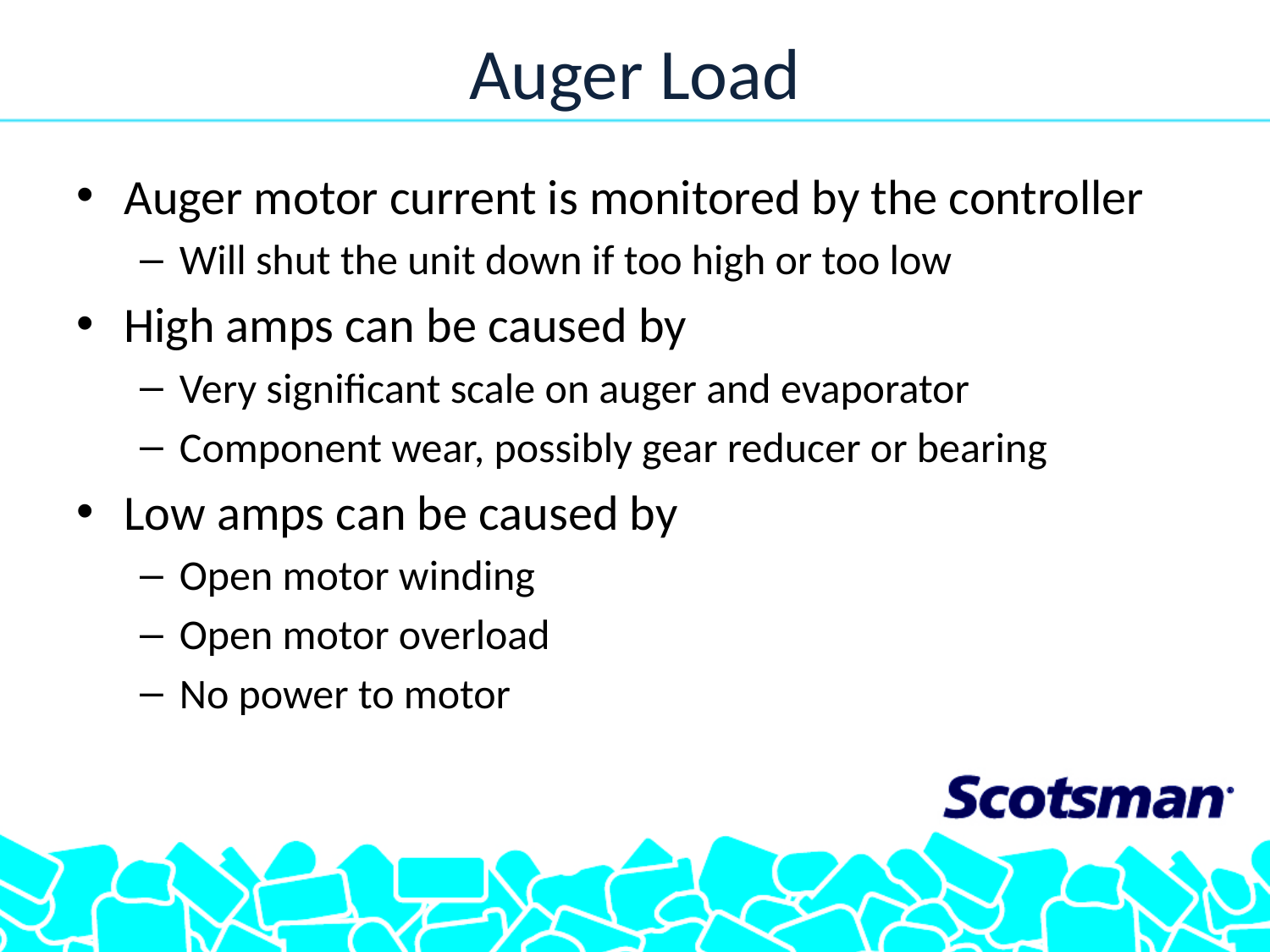

# Auger Load
Auger motor current is monitored by the controller
Will shut the unit down if too high or too low
High amps can be caused by
Very significant scale on auger and evaporator
Component wear, possibly gear reducer or bearing
Low amps can be caused by
Open motor winding
Open motor overload
No power to motor